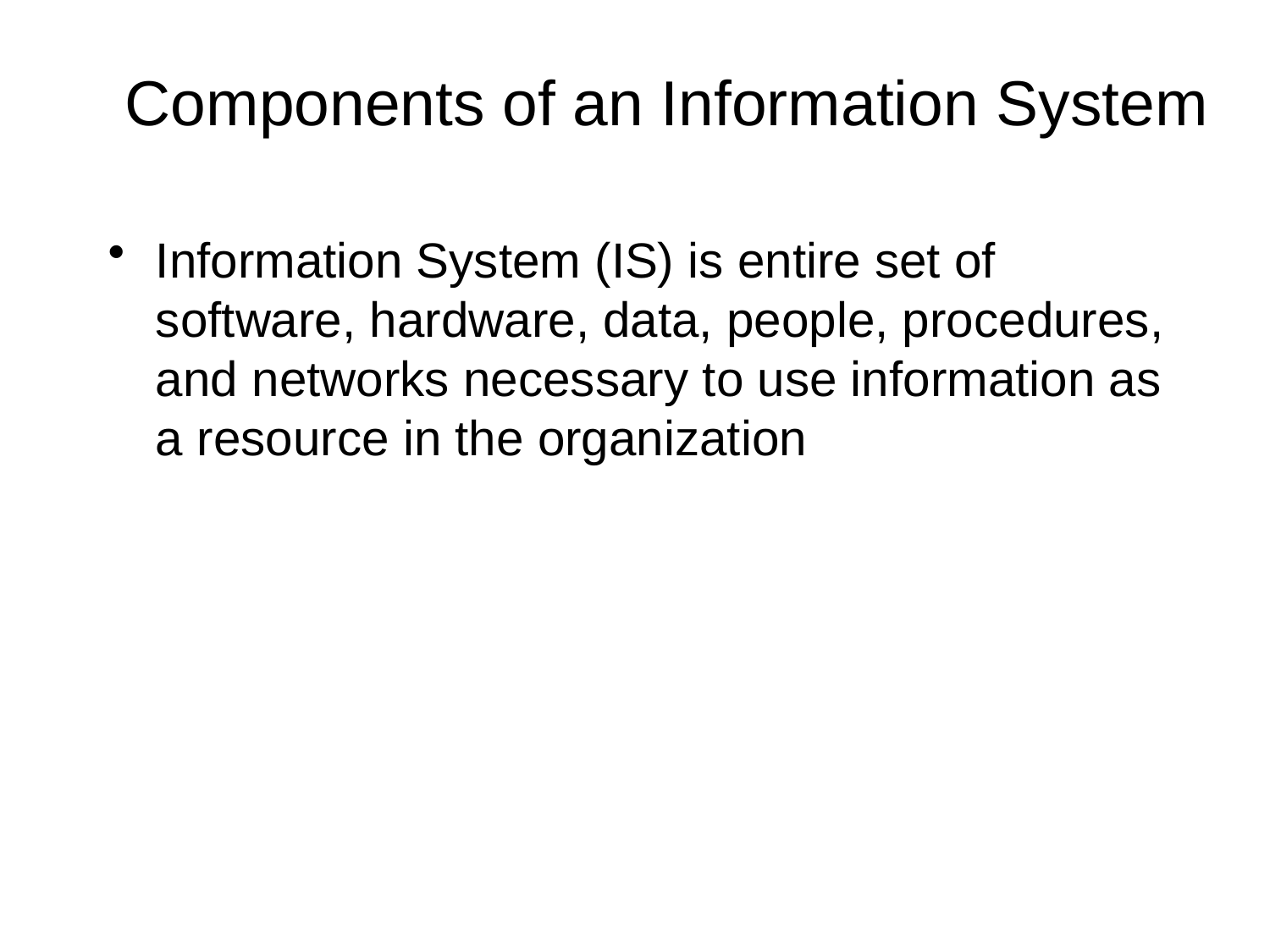

# Components of an Information System
Information System (IS) is entire set of software, hardware, data, people, procedures, and networks necessary to use information as a resource in the organization